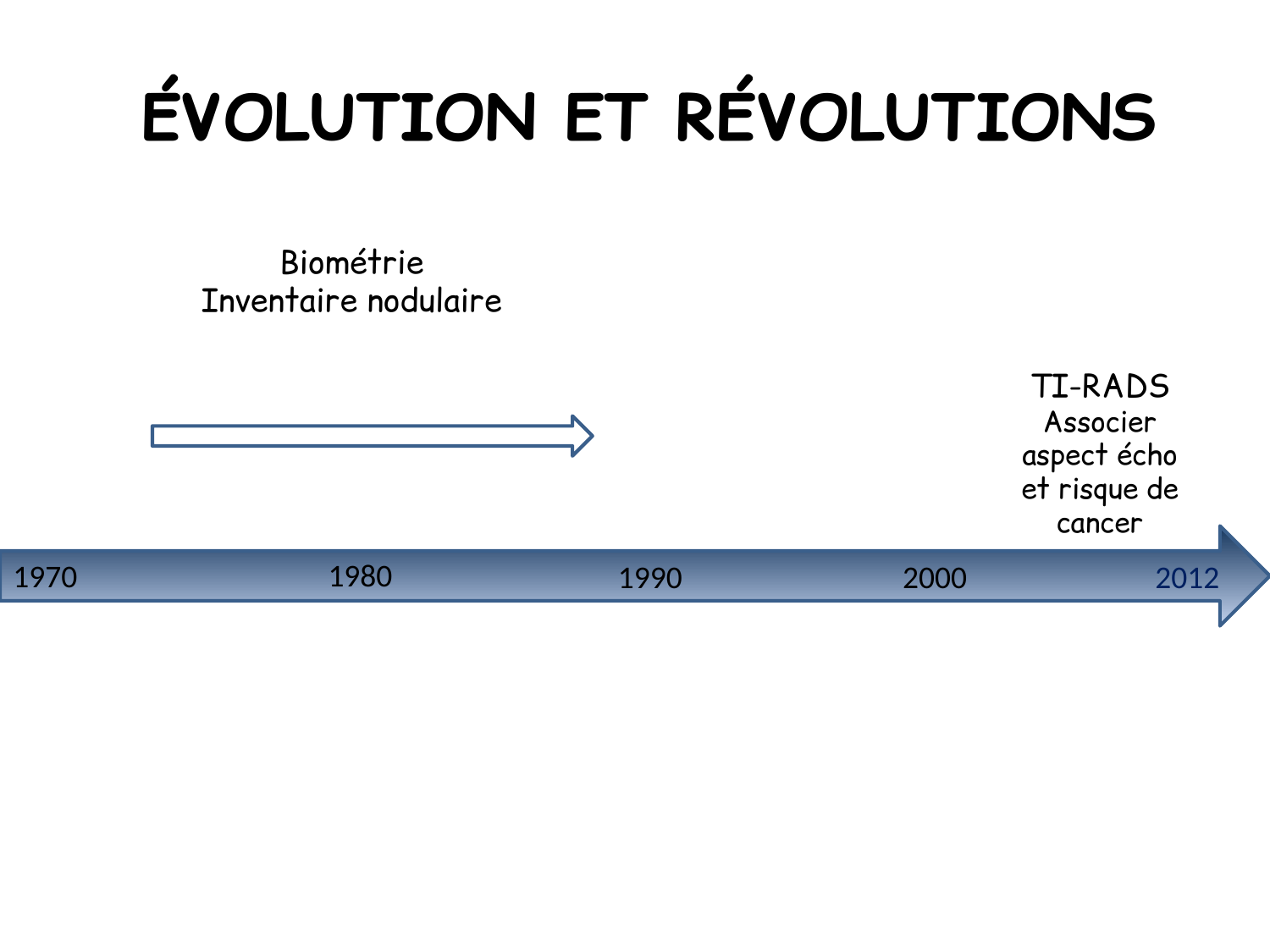

# ÉVOLUTION ET RÉVOLUTIONS
Biométrie
Inventaire nodulaire
« pas d’histologie à l’échographie »
TI-RADS
Associer aspect écho et risque de cancer

                                                                                                                                                             2012
1980
1970
1990
2000
Description des
signes écho
de suspicion